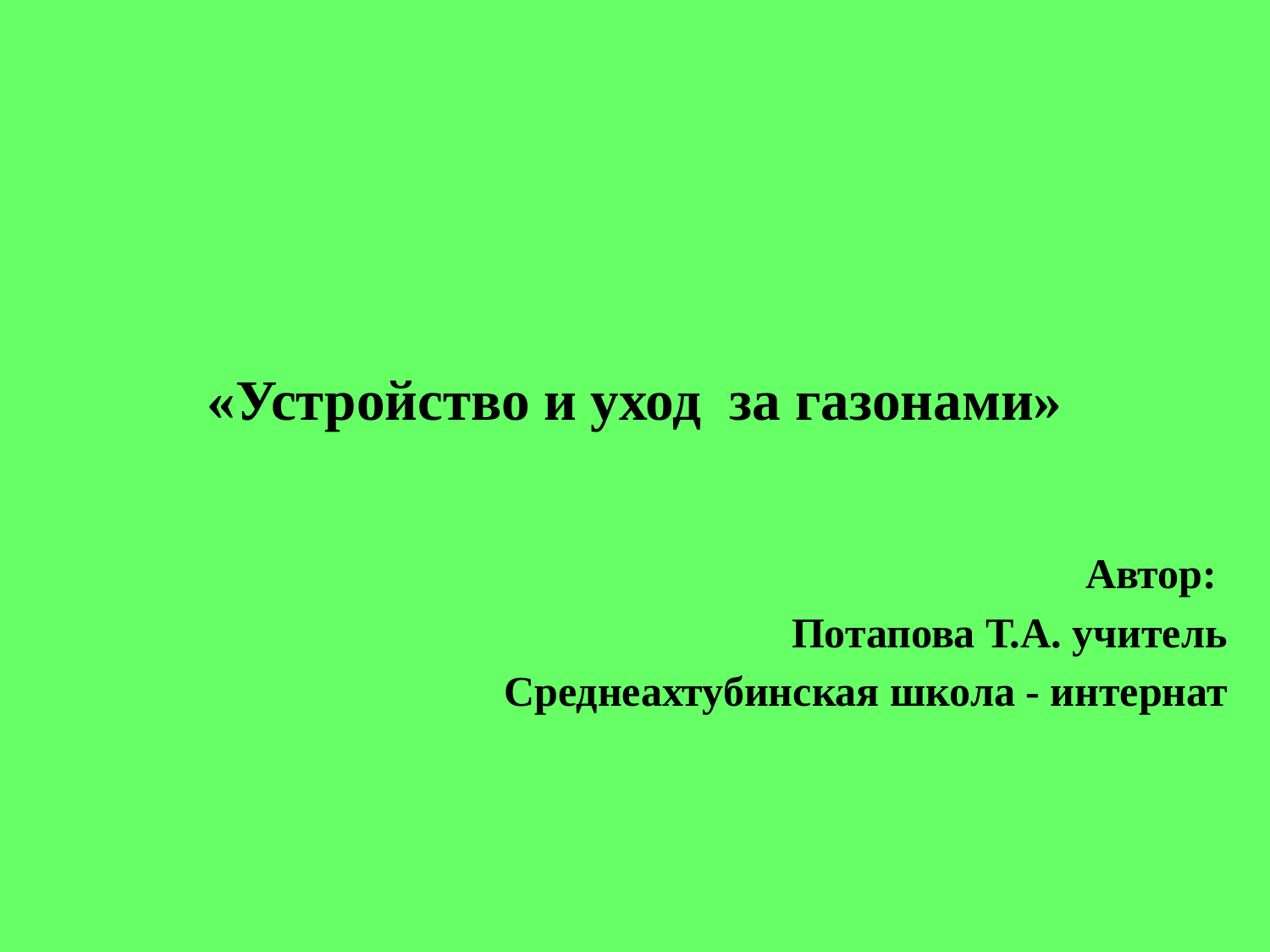

# «Устройство и уход  за газонами»
Автор:
Потапова Т.А. учитель
Среднеахтубинская школа - интернат